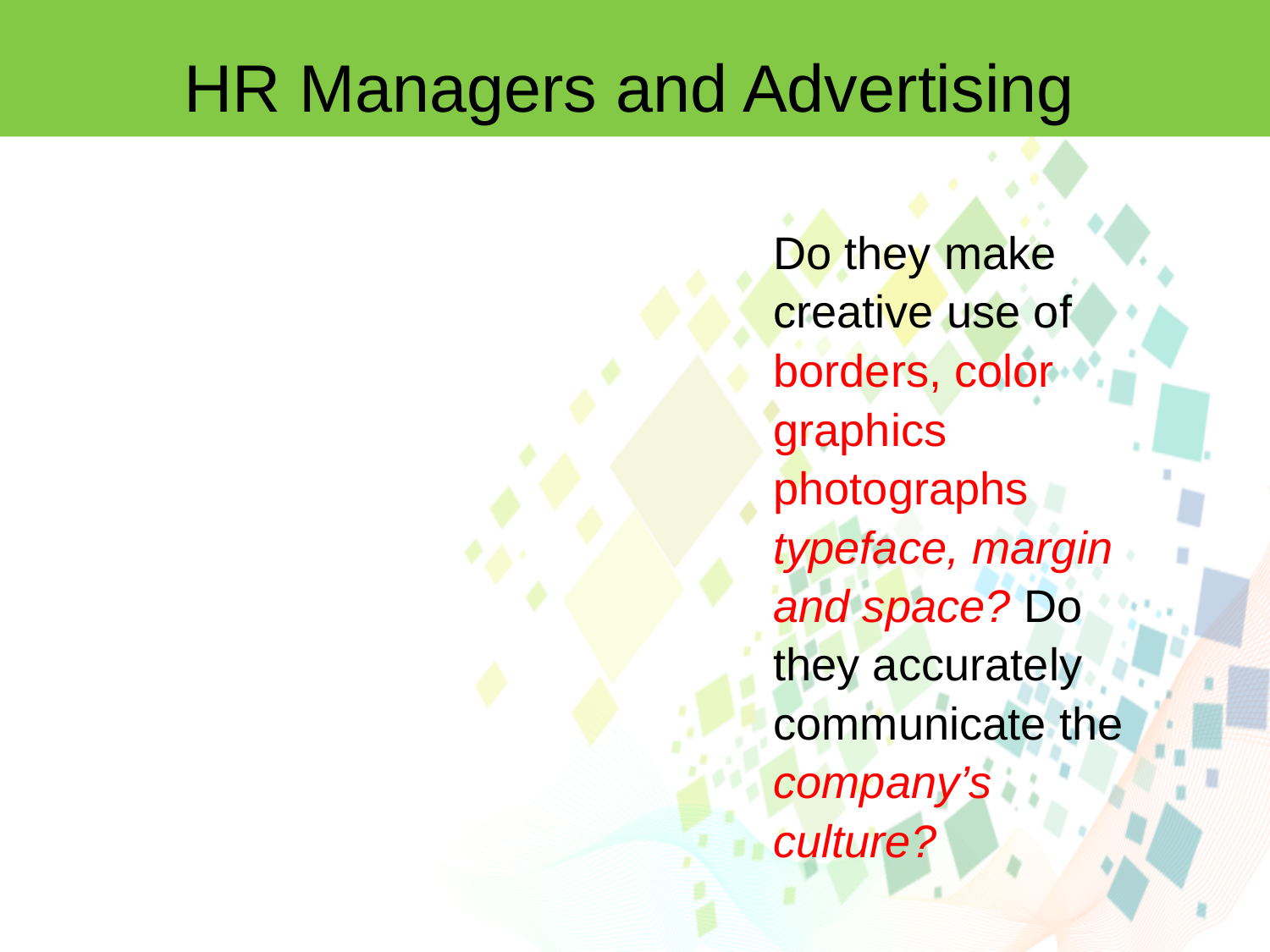

HR Managers and Advertising
Do they make creative use of borders, color graphics photographs typeface, margin and space? Do they accurately communicate the company’s culture?